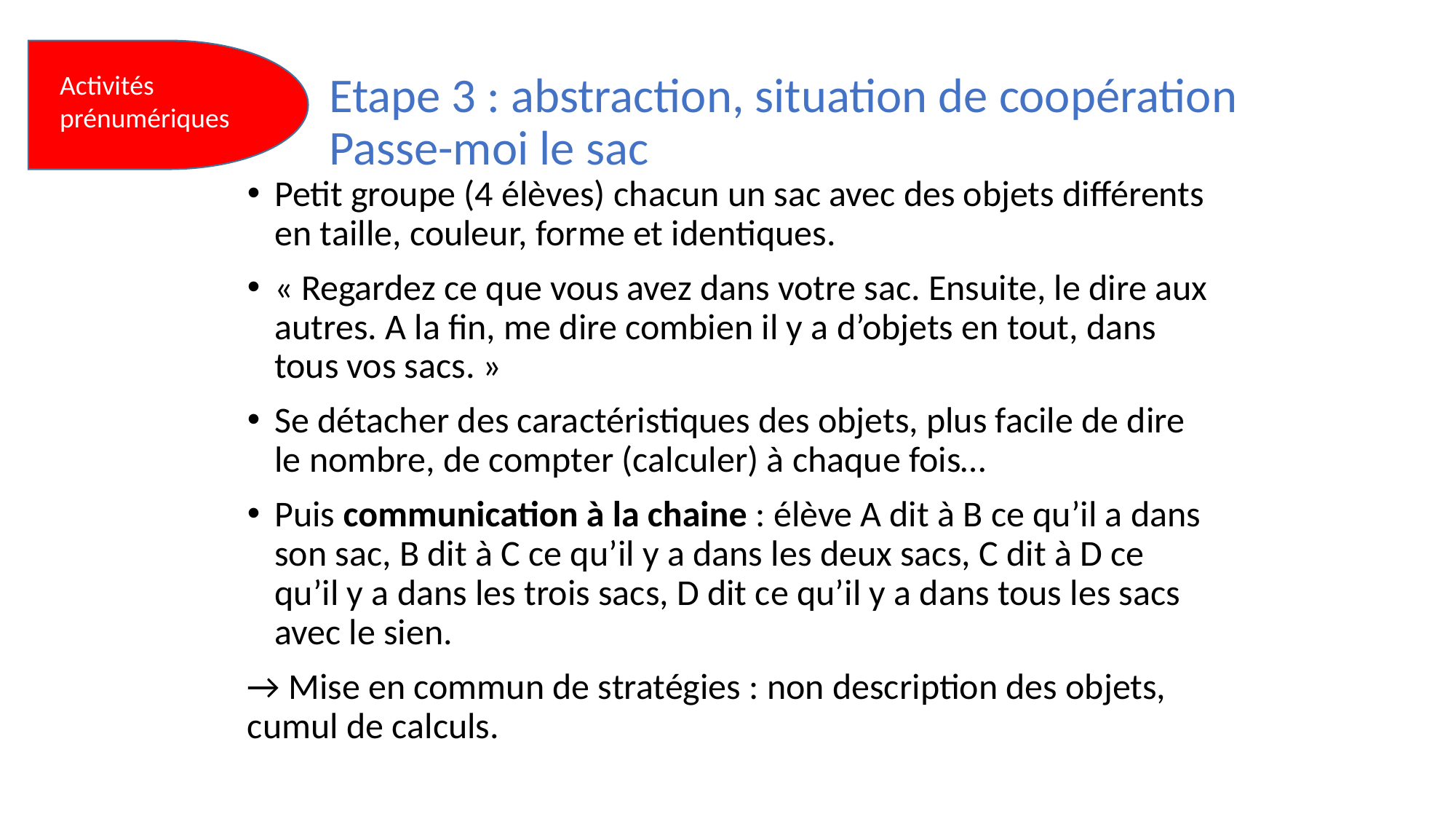

# Etape 3 : abstraction, situation de coopération Passe-moi le sac
Activités prénumériques

Petit groupe (4 élèves) chacun un sac avec des objets différents en taille, couleur, forme et identiques.
« Regardez ce que vous avez dans votre sac. Ensuite, le dire aux autres. A la fin, me dire combien il y a d’objets en tout, dans tous vos sacs. »
Se détacher des caractéristiques des objets, plus facile de dire le nombre, de compter (calculer) à chaque fois…
Puis communication à la chaine : élève A dit à B ce qu’il a dans son sac, B dit à C ce qu’il y a dans les deux sacs, C dit à D ce qu’il y a dans les trois sacs, D dit ce qu’il y a dans tous les sacs avec le sien.
→ Mise en commun de stratégies : non description des objets, cumul de calculs.